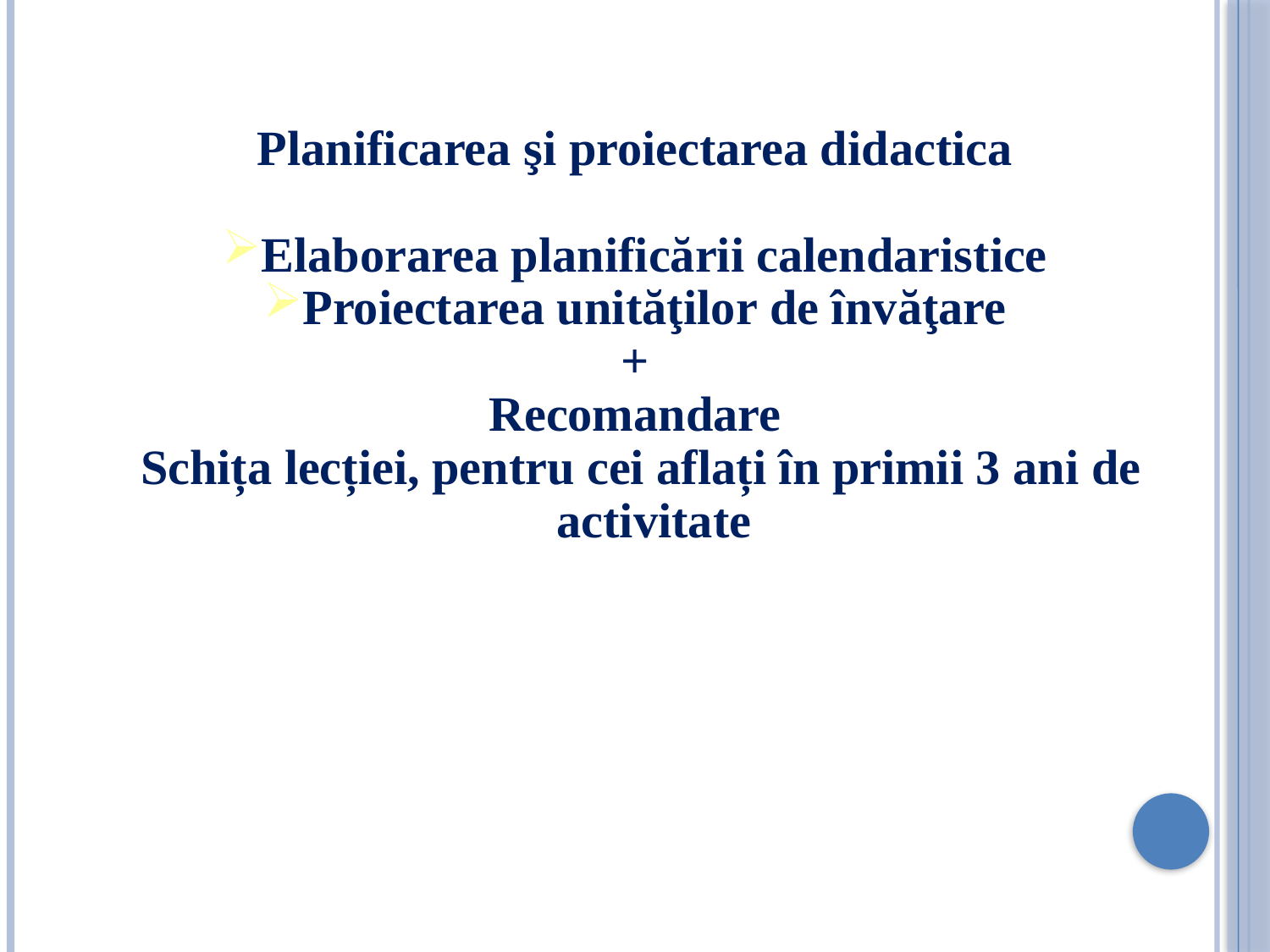

Planificarea şi proiectarea didactica

Elaborarea planificării calendaristice
Proiectarea unităţilor de învăţare
+
Recomandare
 Schița lecției, pentru cei aflați în primii 3 ani de activitate
18